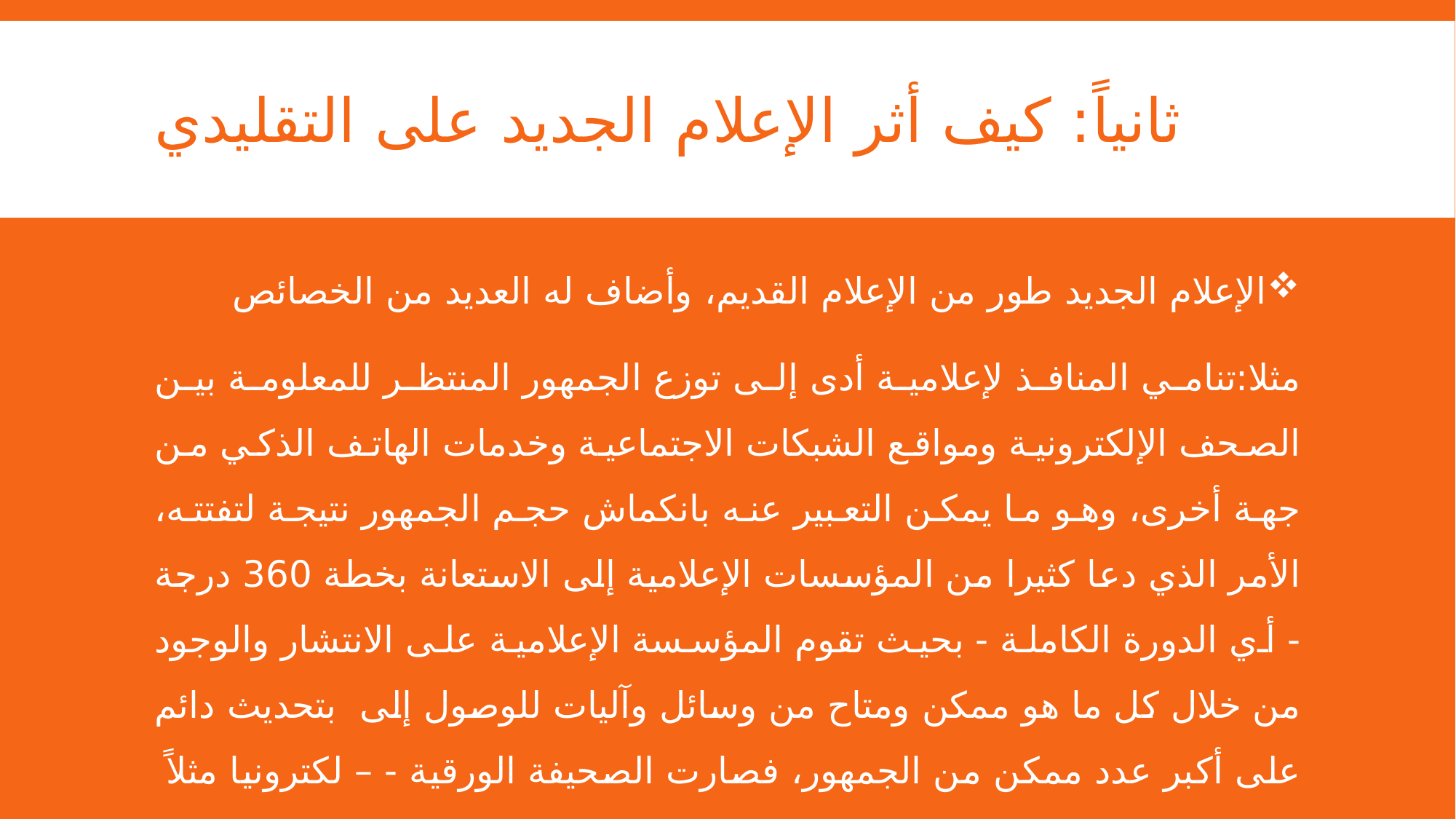

# ثانياً: كيف أثر الإعلام الجديد على التقليدي
الإعلام الجديد طور من الإعلام القديم، وأضاف له العديد من الخصائص
مثلا:تنامي المنافذ لإعلامية أدى إلى توزع الجمهور المنتظر للمعلومة بين الصحف الإلكترونية ومواقع الشبكات الاجتماعية وخدمات الهاتف الذكي من جهة أخرى، وهو ما يمكن التعبير عنه بانكماش حجم الجمهور نتيجة لتفتته، الأمر الذي دعا كثيرا من المؤسسات الإعلامية إلى الاستعانة بخطة 360 درجة - أي الدورة الكاملة - بحيث تقوم المؤسسة الإعلامية على الانتشار والوجود من خلال كل ما هو ممكن ومتاح من وسائل وآليات للوصول إلى  بتحديث دائم على أكبر عدد ممكن من الجمهور، فصارت الصحيفة الورقية - – لكترونيا مثلاً  و توجد ورقياعلى مدار الساعة وتتصل بقرائها ومتابعيها عبر الشبكات الاجتماعية وتسعى للاستفادة من الوسائط المتعددة، عن طريق رسائل الجوال وما إلى ذلك، ومن خلال عرض كثير من التفاصيل بالصورة والفيديو وتوجد أيضا
وهي إحدى الخطط الناجحة والجادة من الوسائل التقليدية للوصول إلى الجيل